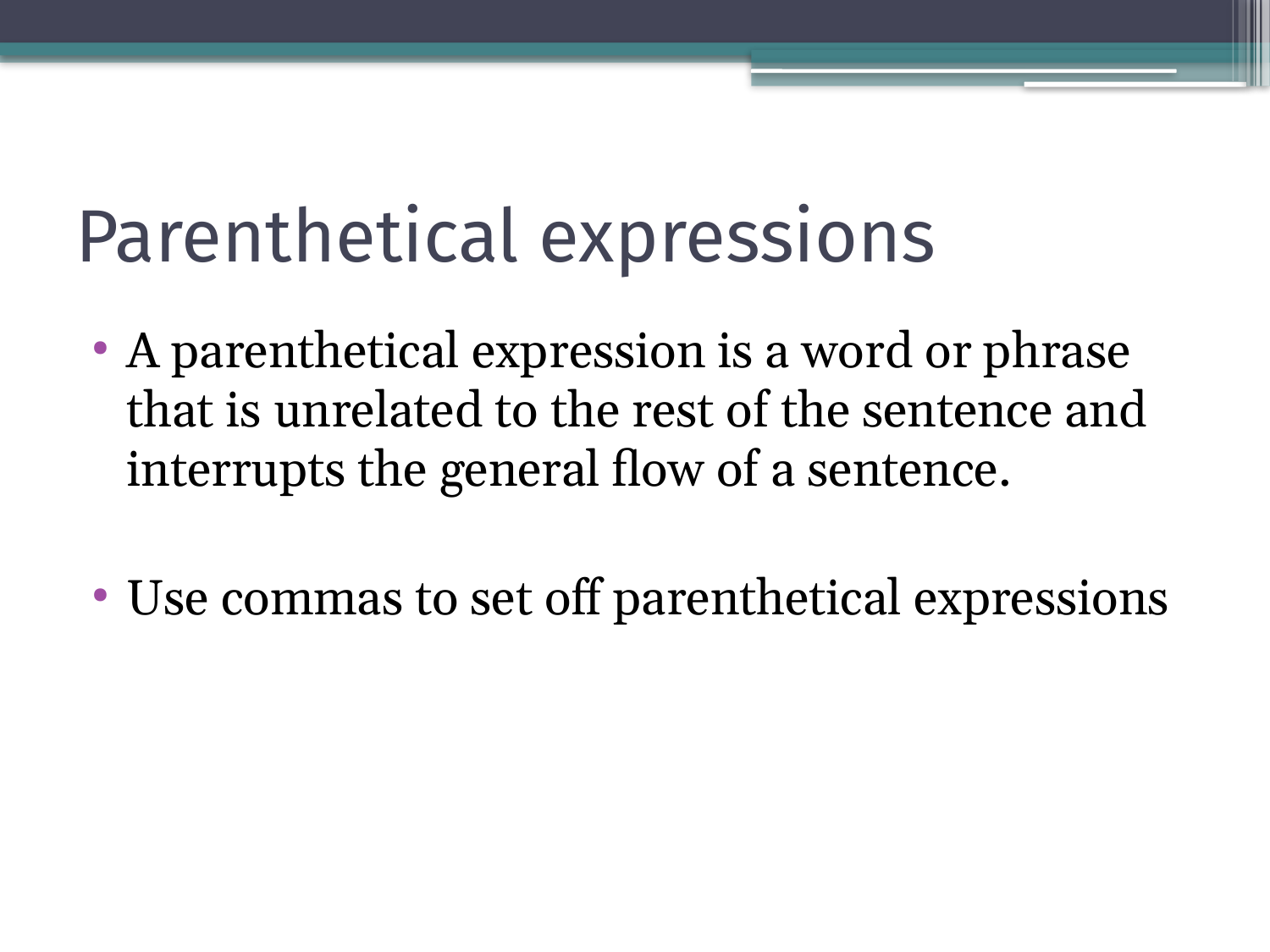

# Parenthetical expressions
A parenthetical expression is a word or phrase that is unrelated to the rest of the sentence and interrupts the general flow of a sentence.

Use commas to set off parenthetical expressions